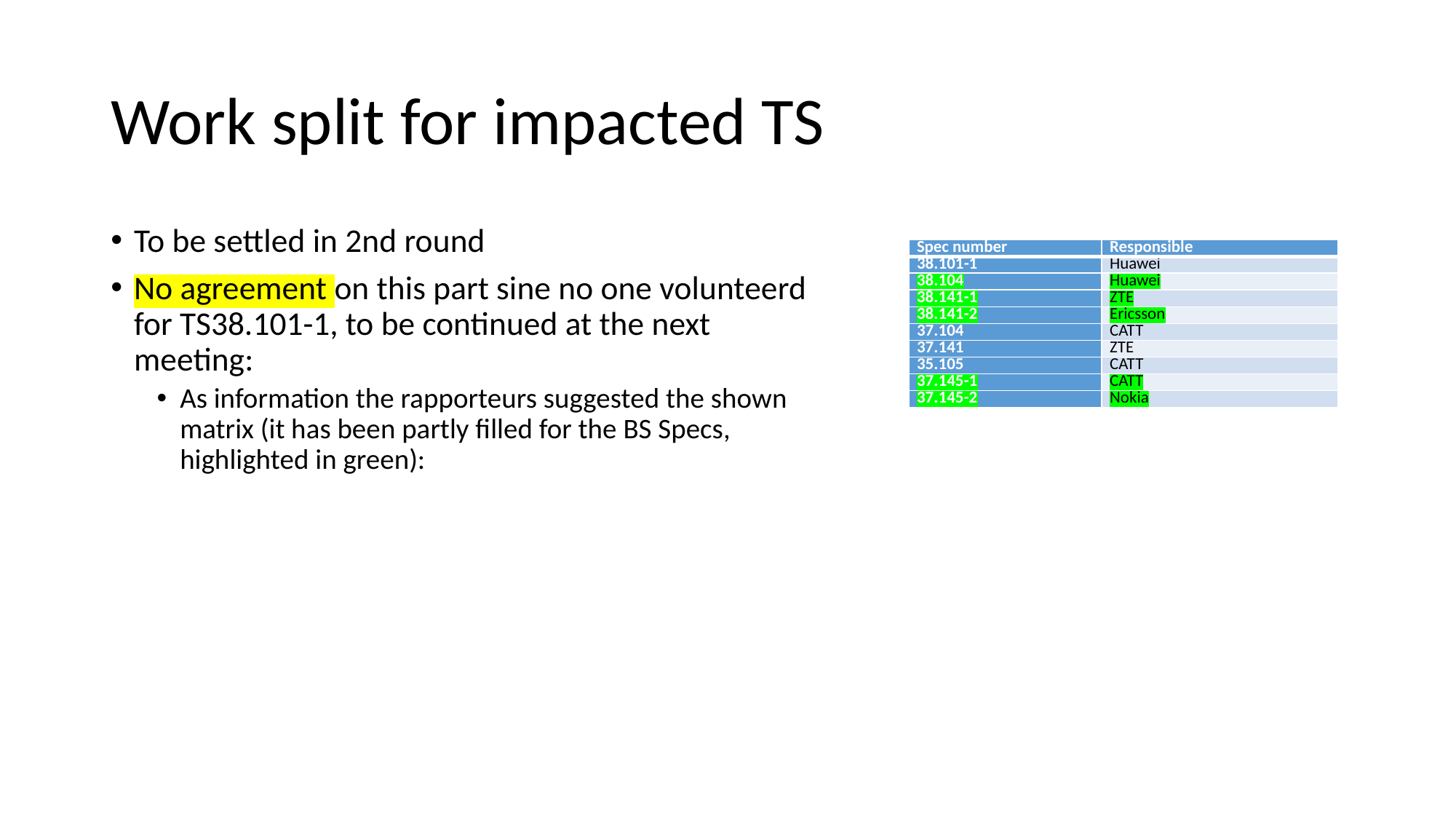

# Work split for impacted TS
To be settled in 2nd round
No agreement on this part sine no one volunteerd for TS38.101-1, to be continued at the next meeting:
As information the rapporteurs suggested the shown matrix (it has been partly filled for the BS Specs, highlighted in green):
| Spec number | Responsible |
| --- | --- |
| 38.101-1 | Huawei |
| 38.104 | Huawei |
| 38.141-1 | ZTE |
| 38.141-2 | Ericsson |
| 37.104 | CATT |
| 37.141 | ZTE |
| 35.105 | CATT |
| 37.145-1 | CATT |
| 37.145-2 | Nokia |